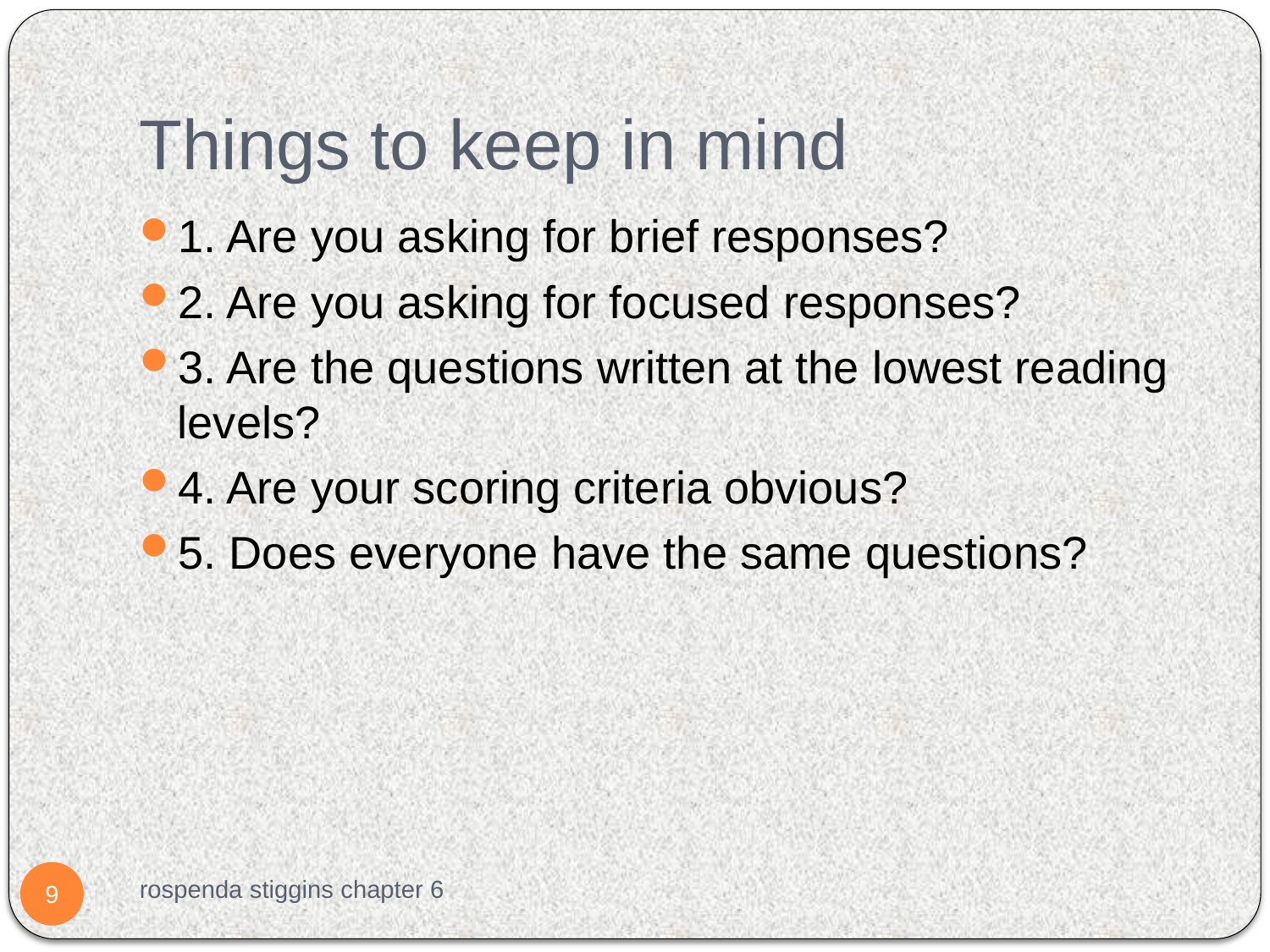

# Things to keep in mind
1. Are you asking for brief responses?
2. Are you asking for focused responses?
3. Are the questions written at the lowest reading levels?
4. Are your scoring criteria obvious?
5. Does everyone have the same questions?
rospenda stiggins chapter 6
9